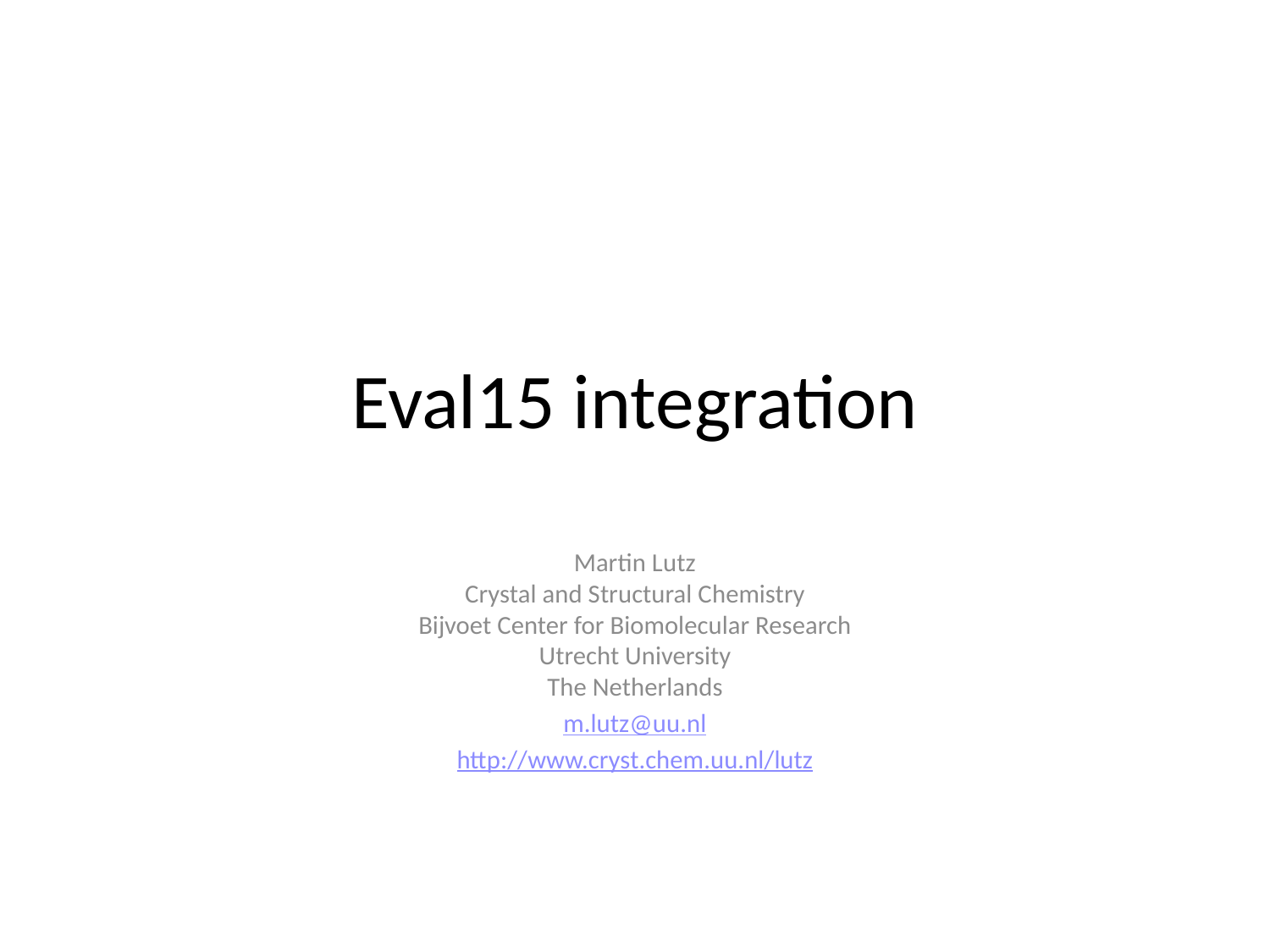

# Eval15 integration
Martin Lutz
Crystal and Structural Chemistry
Bijvoet Center for Biomolecular Research
Utrecht University
The Netherlands
m.lutz@uu.nl
http://www.cryst.chem.uu.nl/lutz